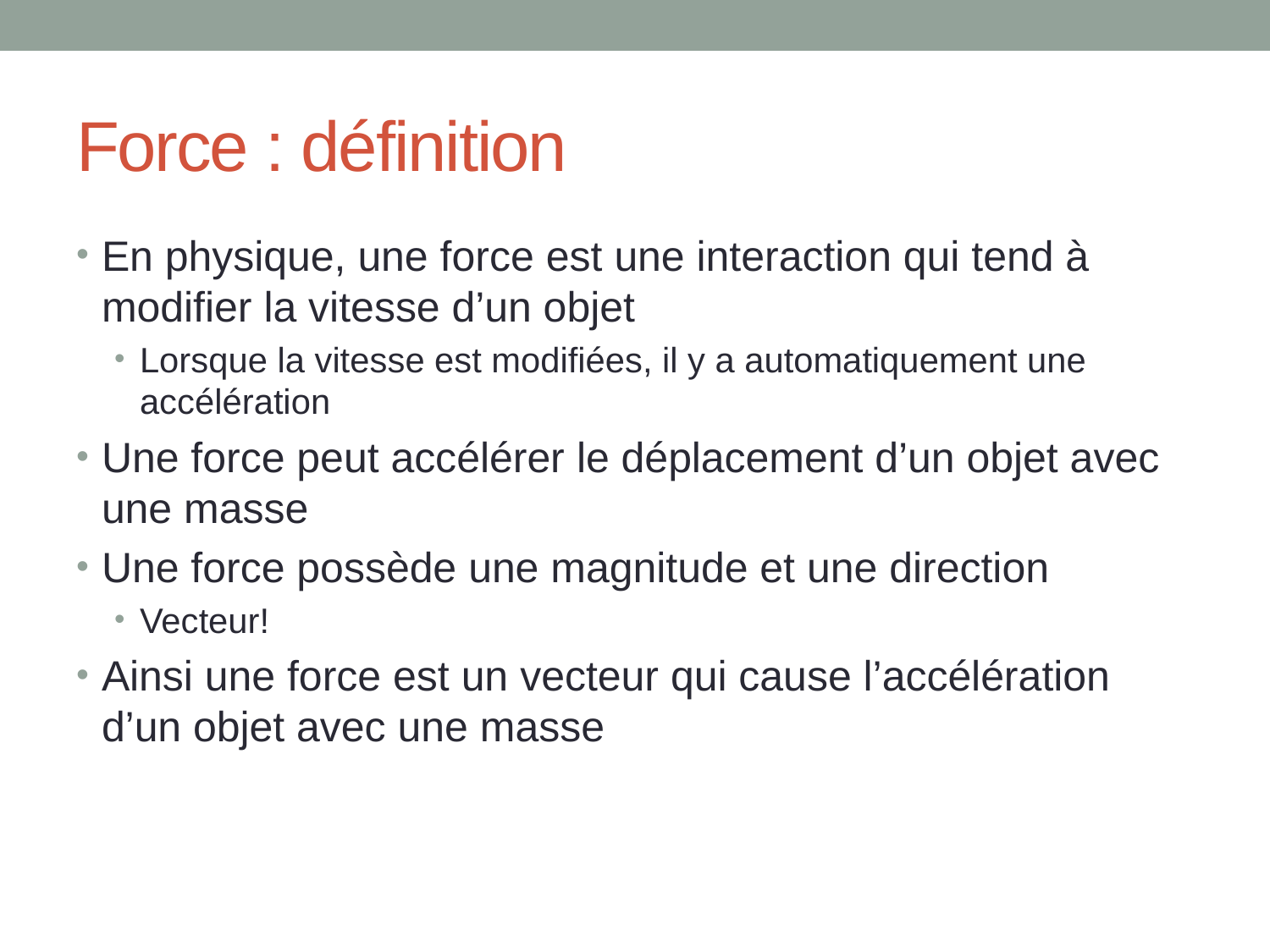

# Force : définition
En physique, une force est une interaction qui tend à modifier la vitesse d’un objet
Lorsque la vitesse est modifiées, il y a automatiquement une accélération
Une force peut accélérer le déplacement d’un objet avec une masse
Une force possède une magnitude et une direction
Vecteur!
Ainsi une force est un vecteur qui cause l’accélération d’un objet avec une masse